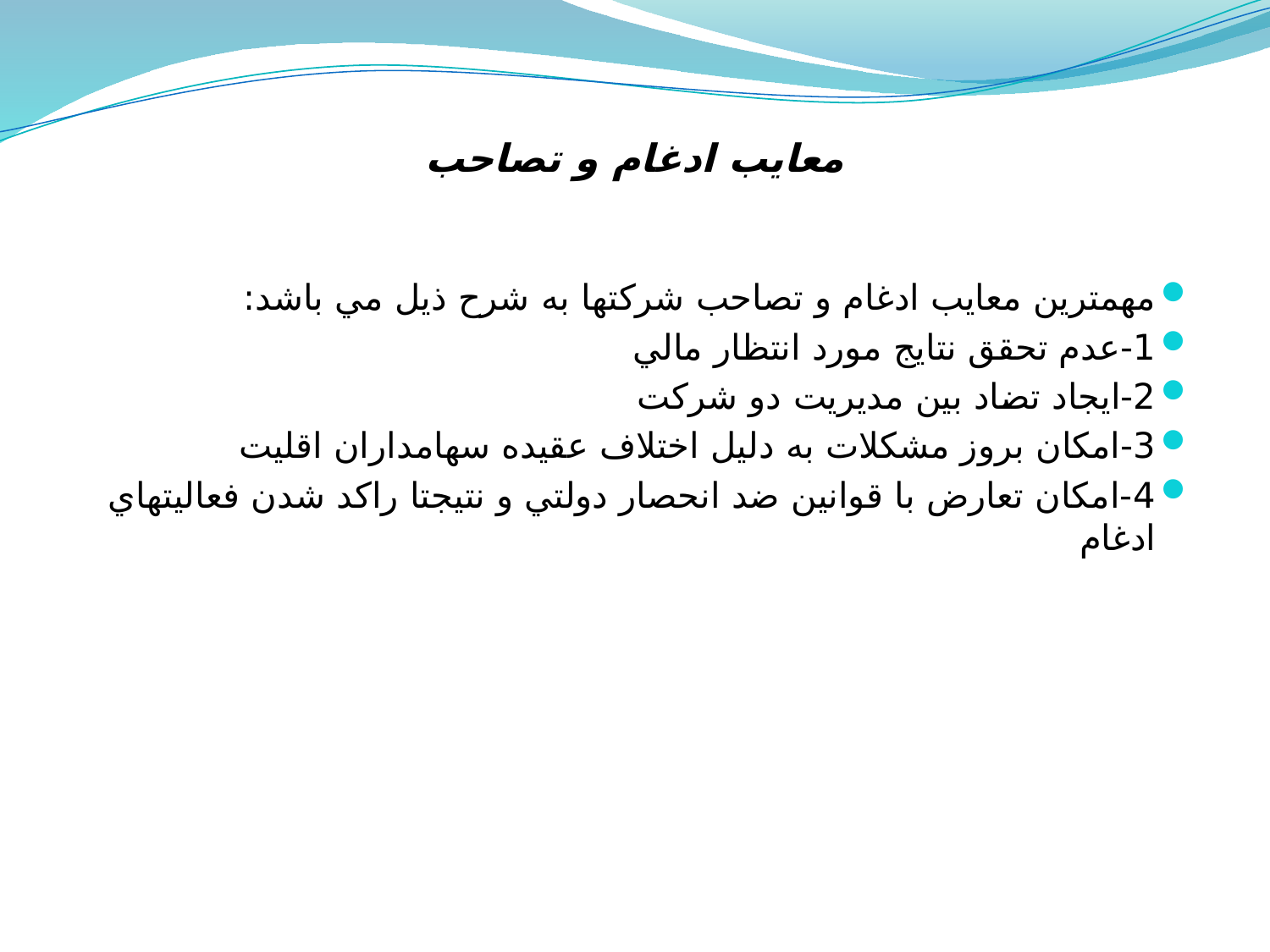

# معايب ادغام و تصاحب
مهمترين معايب ادغام و تصاحب شركتها به شرح ذيل مي باشد:
1-عدم تحقق نتايج مورد انتظار مالي
2-ايجاد تضاد بين مديريت دو شركت
3-امكان بروز مشكلات به دليل اختلاف عقيده سهامداران اقليت
4-امكان تعارض با قوانين ضد انحصار دولتي و نتيجتا راكد شدن فعاليتهاي ادغام